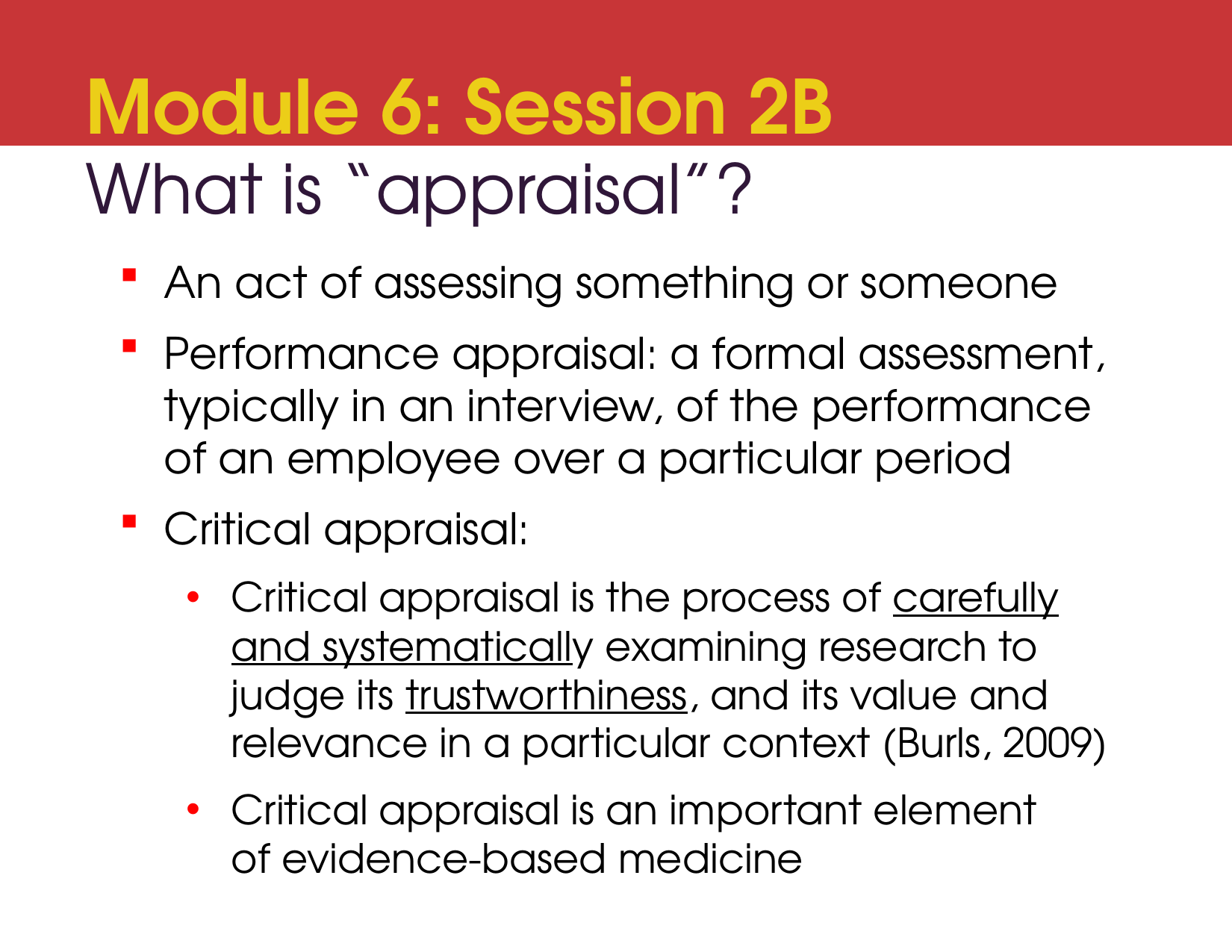

# Module 6: Session 2B
What is “appraisal”?
An act of assessing something or someone
Performance appraisal: a formal assessment, typically in an interview, of the performance of an employee over a particular period
Critical appraisal:
Critical appraisal is the process of carefully and systematically examining research to judge its trustworthiness, and its value and relevance in a particular context (Burls, 2009)
Critical appraisal is an important element
of evidence-based medicine